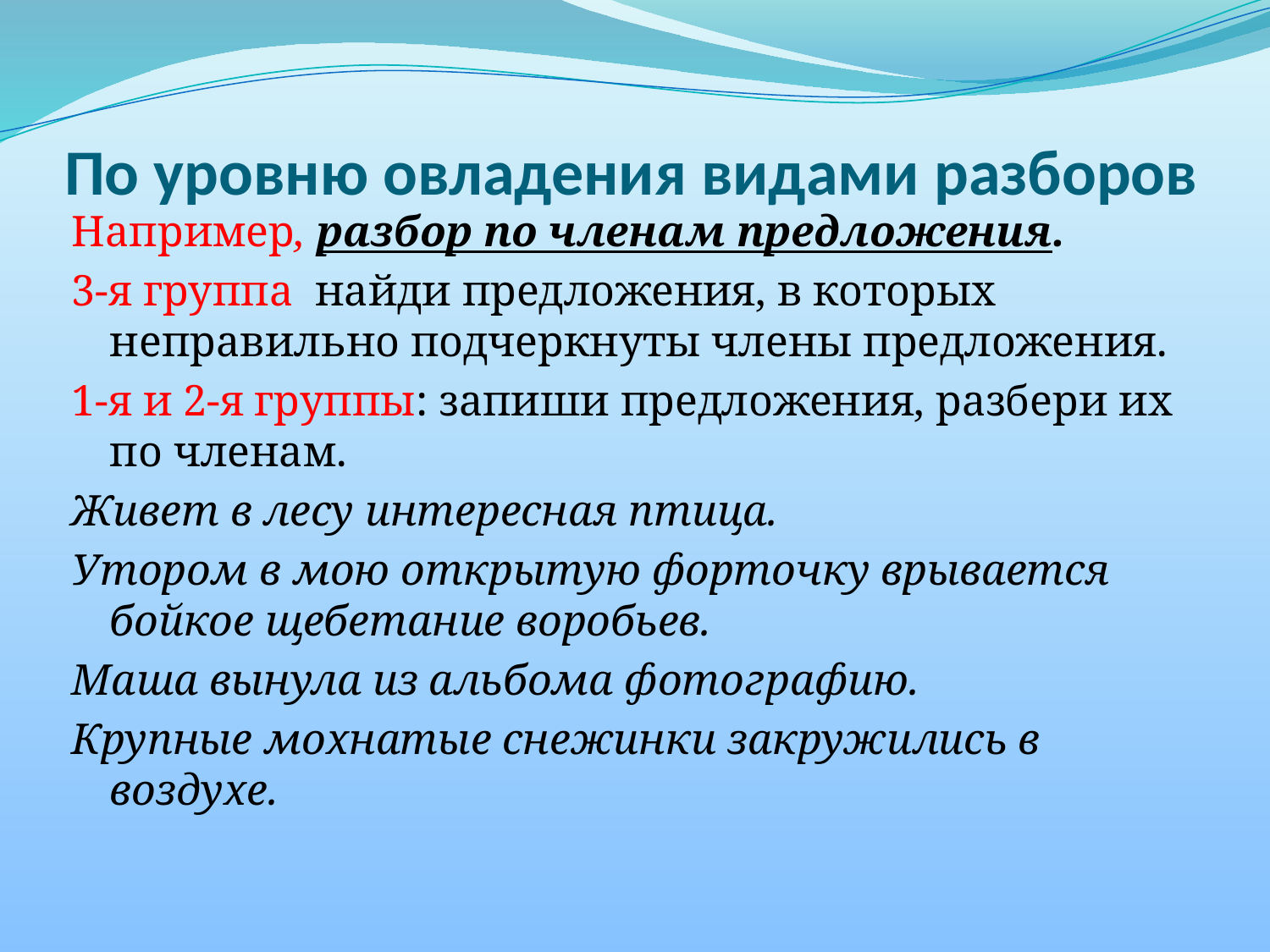

# По уровню овладения видами разборов
Например, разбор по членам предложения.
3-я группа  найди предложения, в которых неправильно подчеркнуты члены предложения.
1-я и 2-я группы: запиши предложения, разбери их по членам.
Живет в лесу интересная птица.
Утором в мою открытую форточку врывается бойкое щебетание воробьев.
Маша вынула из альбома фотографию.
Крупные мохнатые снежинки закружились в воздухе.